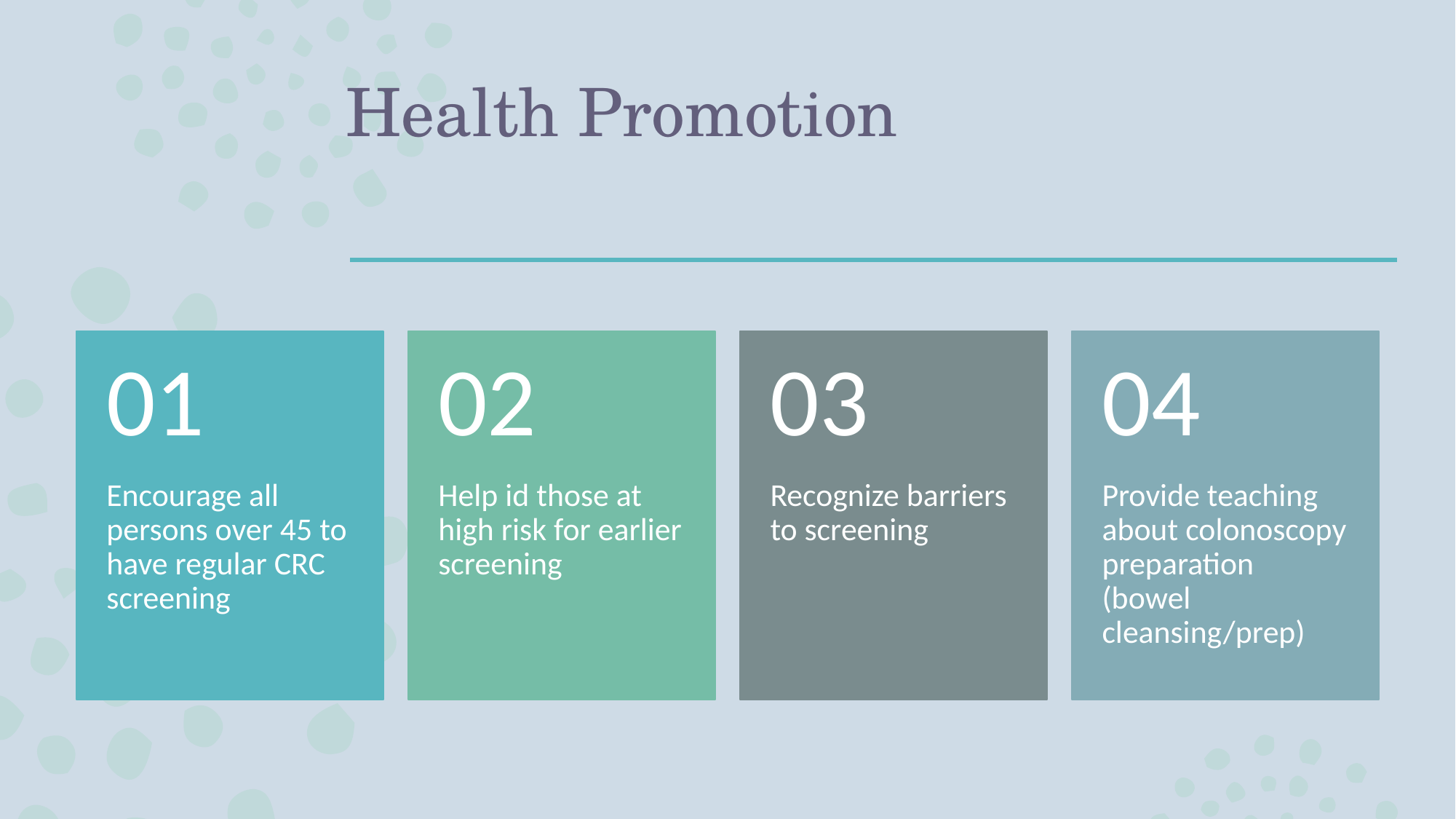

# Health Promotion
Encourage all persons over 45 to have regular CRC screening
01
Help id those at high risk for earlier screening
02
Recognize barriers to screening
03
Provide teaching about colonoscopy preparation (bowel cleansing/prep)
04